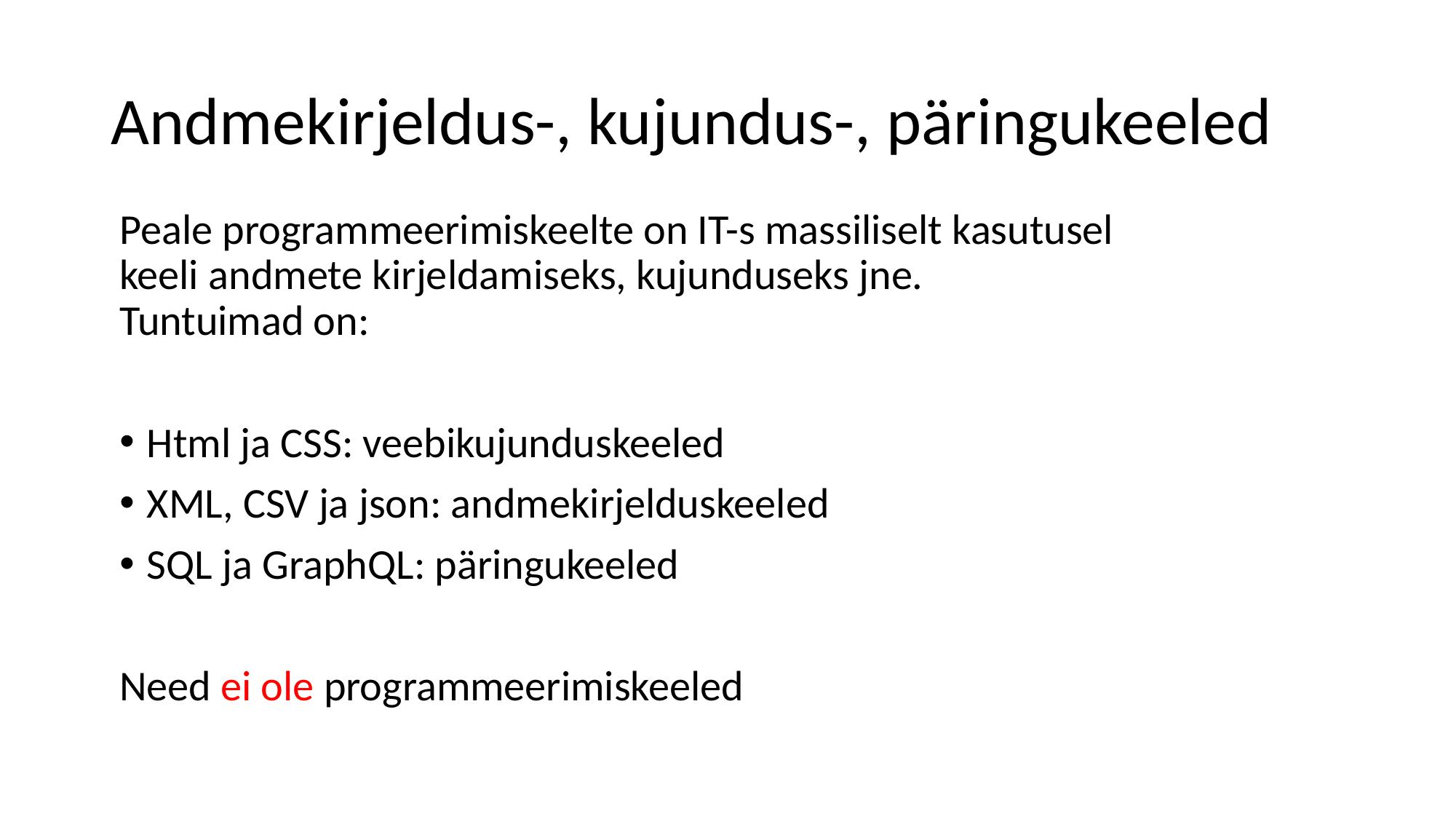

# Andmekirjeldus-, kujundus-, päringukeeled
Peale programmeerimiskeelte on IT-s massiliselt kasutusel keeli andmete kirjeldamiseks, kujunduseks jne. Tuntuimad on:

Html ja CSS: veebikujunduskeeled
XML, CSV ja json: andmekirjelduskeeled
SQL ja GraphQL: päringukeeled

Need ei ole programmeerimiskeeled